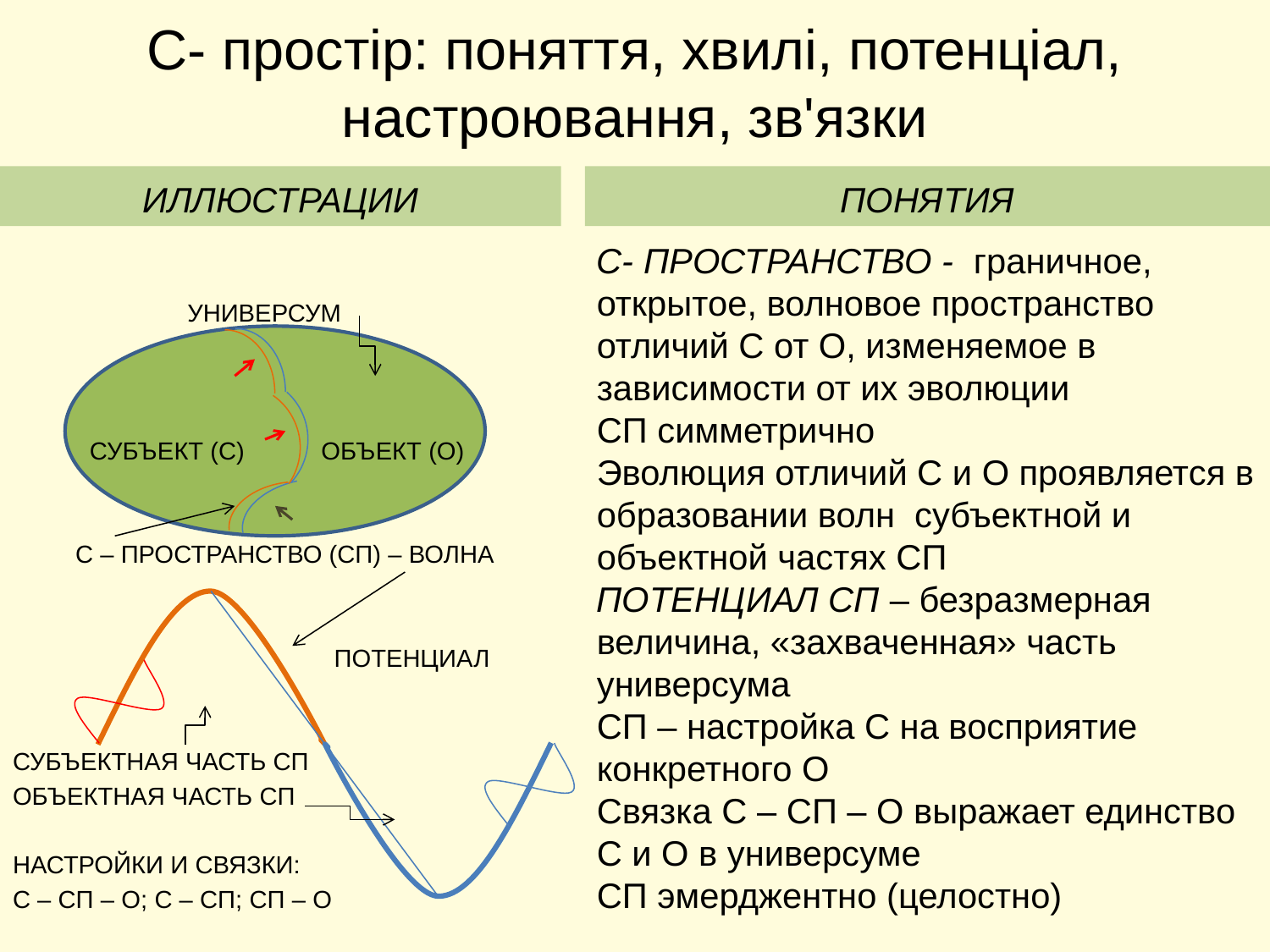

# С- простір: поняття, хвилі, потенціал, настроювання, зв'язки
ИЛЛЮСТРАЦИИ
ПОНЯТИЯ
С- ПРОСТРАНСТВО -  граничное, открытое, волновое пространство отличий С от О, изменяемое в зависимости от их эволюции
СП симметрично
Эволюция отличий С и О проявляется в образовании волн  субъектной и объектной частях СП
ПОТЕНЦИАЛ СП – безразмерная величина, «захваченная» часть универсума
СП – настройка С на восприятие конкретного О
Связка С – СП – О выражает единство С и О в универсуме
СП эмерджентно (целостно)

                         УНИВЕРСУМ

           СУБЪЕКТ (С)           ОБЪЕКТ (О)

         С – ПРОСТРАНСТВО (СП) – ВОЛНА

                                              ПОТЕНЦИАЛ

СУБЪЕКТНАЯ ЧАСТЬ СП
ОБЪЕКТНАЯ ЧАСТЬ СП

НАСТРОЙКИ И СВЯЗКИ:
С – СП – О; С – СП; СП – О